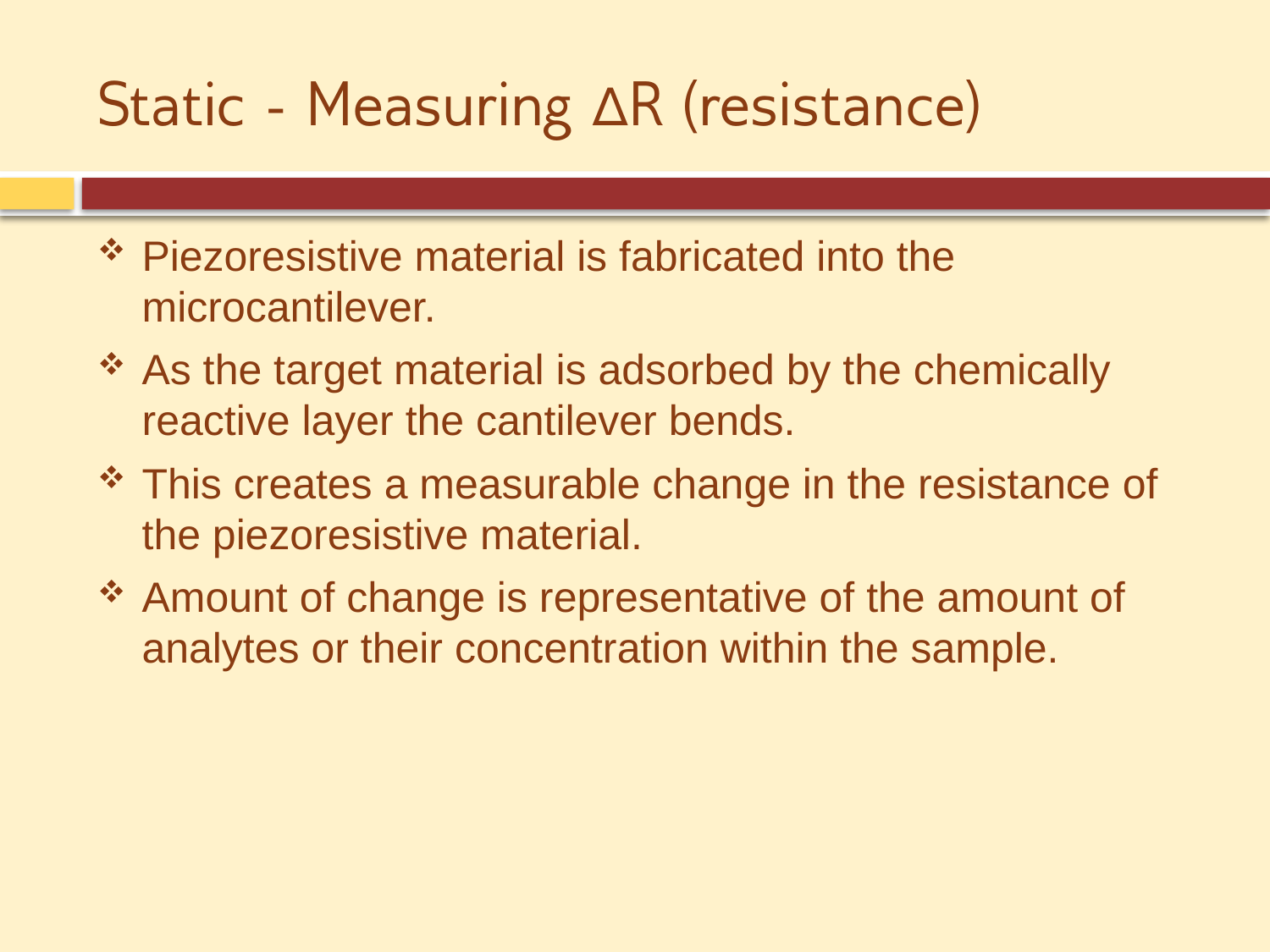

# Static - Measuring ∆R (resistance)
Piezoresistive material is fabricated into the microcantilever.
As the target material is adsorbed by the chemically reactive layer the cantilever bends.
This creates a measurable change in the resistance of the piezoresistive material.
Amount of change is representative of the amount of analytes or their concentration within the sample.